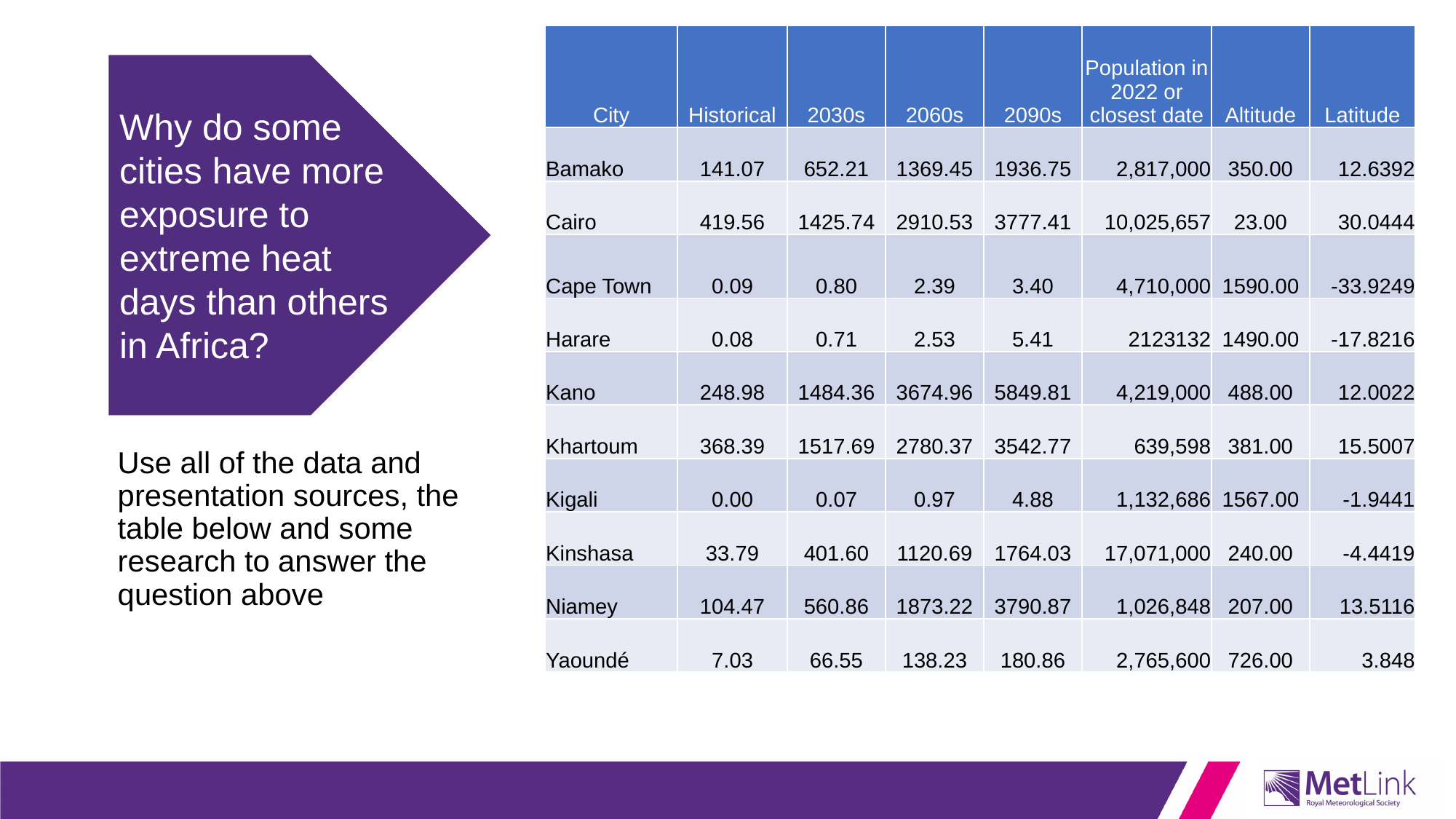

| City | Historical | 2030s | 2060s | 2090s | Population in 2022 or closest date | Altitude | Latitude |
| --- | --- | --- | --- | --- | --- | --- | --- |
| Bamako | 141.07 | 652.21 | 1369.45 | 1936.75 | 2,817,000 | 350.00 | 12.6392 |
| Cairo | 419.56 | 1425.74 | 2910.53 | 3777.41 | 10,025,657 | 23.00 | 30.0444 |
| Cape Town | 0.09 | 0.80 | 2.39 | 3.40 | 4,710,000 | 1590.00 | -33.9249 |
| Harare | 0.08 | 0.71 | 2.53 | 5.41 | ‎2123132 | 1490.00 | -17.8216 |
| Kano | 248.98 | 1484.36 | 3674.96 | 5849.81 | 4,219,000 | 488.00 | 12.0022 |
| Khartoum | 368.39 | 1517.69 | 2780.37 | 3542.77 | 639,598 | 381.00 | 15.5007 |
| Kigali | 0.00 | 0.07 | 0.97 | 4.88 | 1,132,686 | 1567.00 | -1.9441 |
| Kinshasa | 33.79 | 401.60 | 1120.69 | 1764.03 | 17,071,000 | 240.00 | -4.4419 |
| Niamey | 104.47 | 560.86 | 1873.22 | 3790.87 | 1,026,848 | 207.00 | 13.5116 |
| Yaoundé | 7.03 | 66.55 | 138.23 | 180.86 | 2,765,600 | 726.00 | 3.848 |

Why do some cities have more exposure to extreme heat days than others in Africa?

# Why do some cities have more exposure to extreme heat days than others in Africa?
Use all of the data and presentation sources, the table below and some research to answer the question above